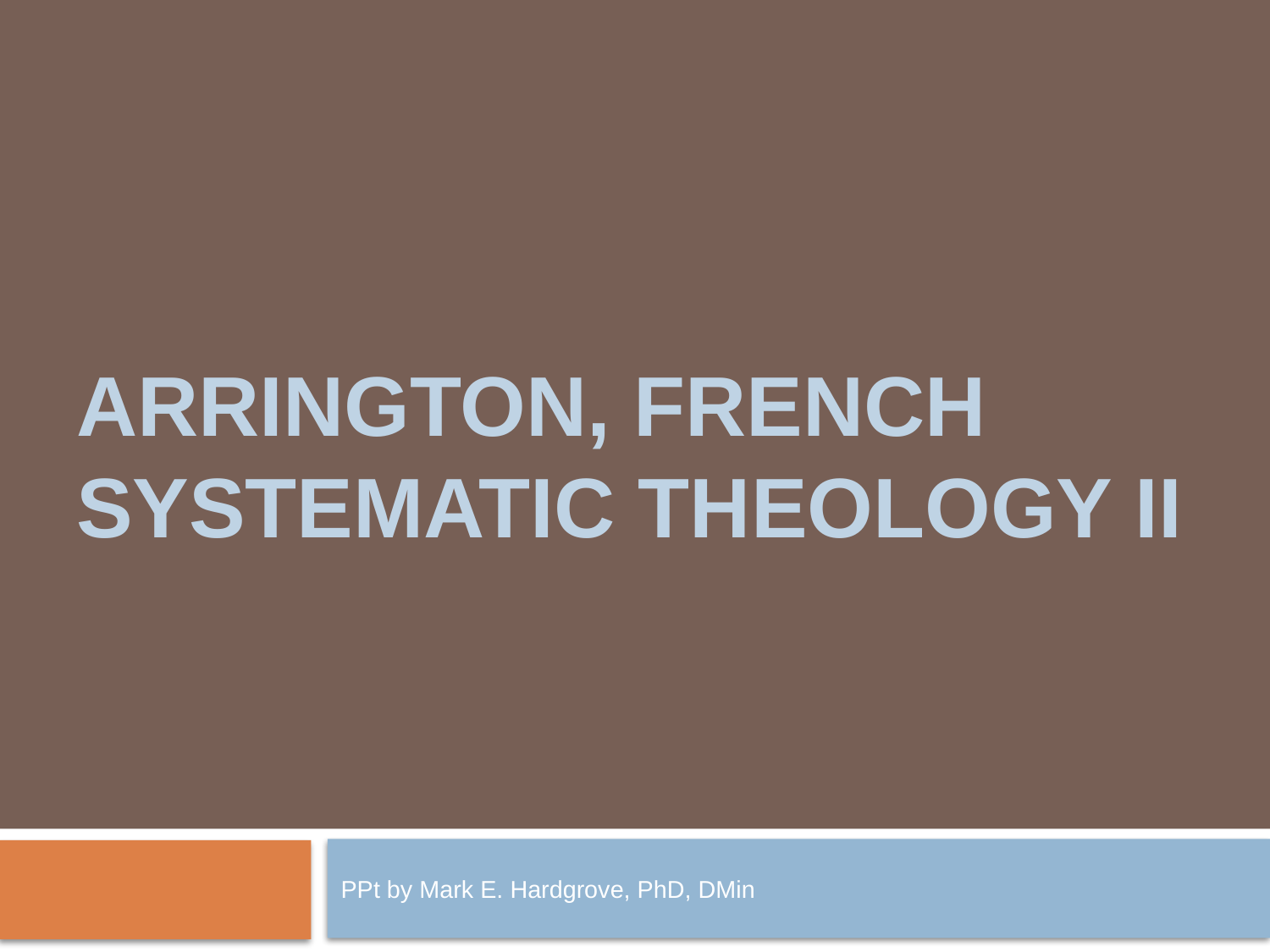

# Arrington, French Systematic Theology II
PPt by Mark E. Hardgrove, PhD, DMin